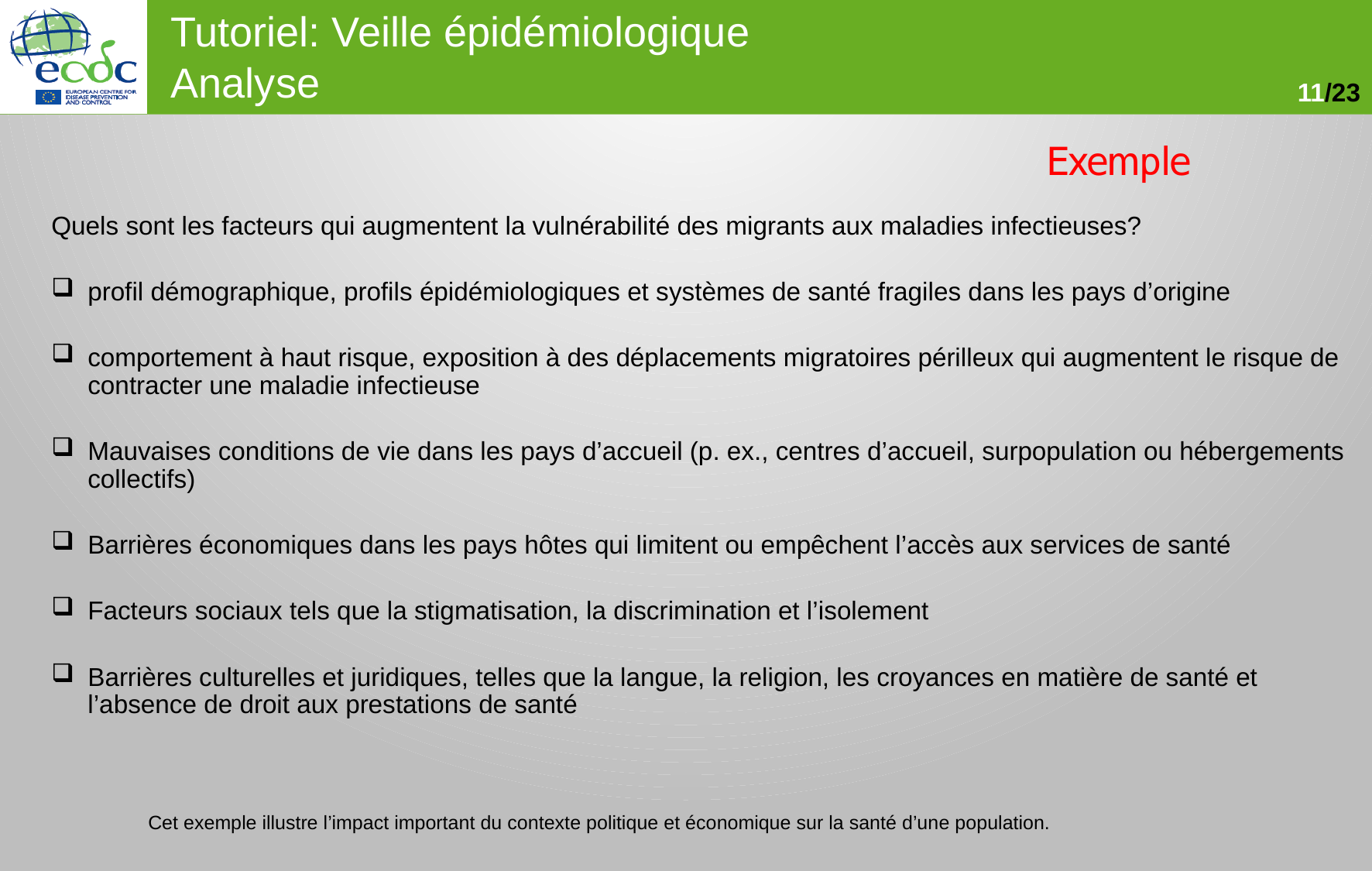

Exemple
Quels sont les facteurs qui augmentent la vulnérabilité des migrants aux maladies infectieuses?

profil démographique, profils épidémiologiques et systèmes de santé fragiles dans les pays d’origine

comportement à haut risque, exposition à des déplacements migratoires périlleux qui augmentent le risque de contracter une maladie infectieuse

Mauvaises conditions de vie dans les pays d’accueil (p. ex., centres d’accueil, surpopulation ou hébergements collectifs)

Barrières économiques dans les pays hôtes qui limitent ou empêchent l’accès aux services de santé

Facteurs sociaux tels que la stigmatisation, la discrimination et l’isolement

Barrières culturelles et juridiques, telles que la langue, la religion, les croyances en matière de santé et l’absence de droit aux prestations de santé
Cet exemple illustre l’impact important du contexte politique et économique sur la santé d’une population.